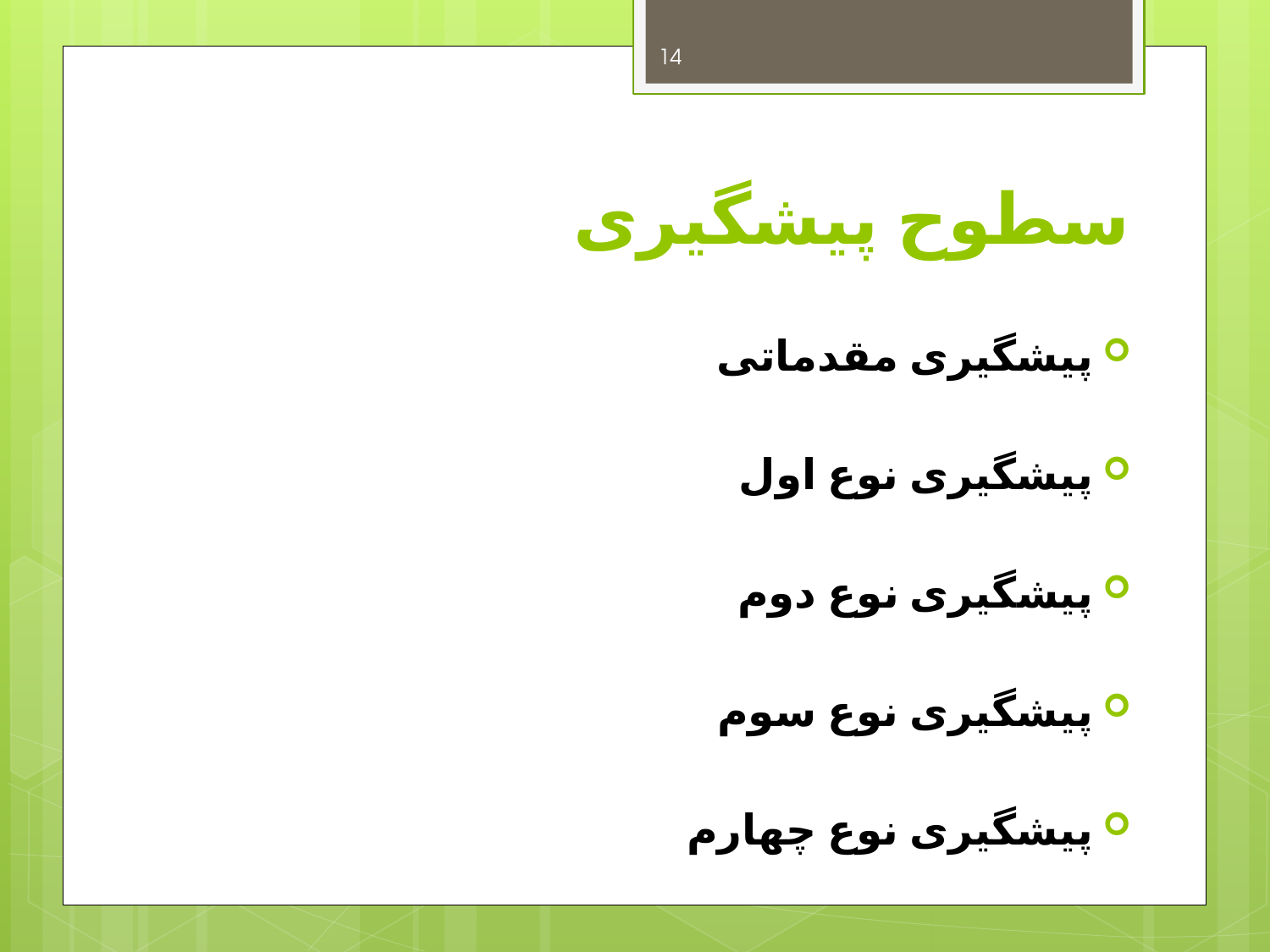

14
# سطوح پیشگیری
پیشگیری مقدماتی

پیشگیری نوع اول

پیشگیری نوع دوم

پیشگیری نوع سوم

پیشگیری نوع چهارم